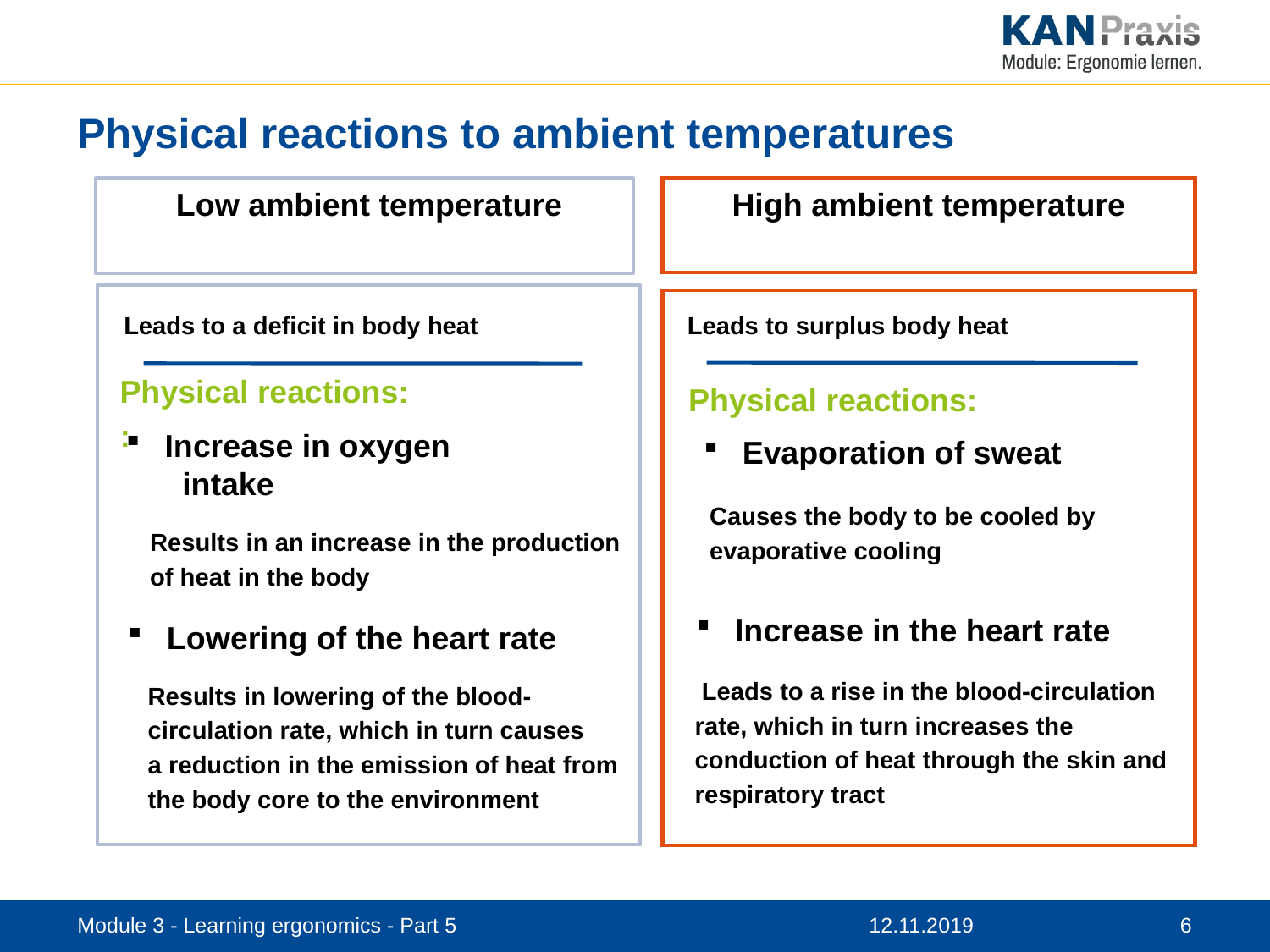

# Physical reactions to ambient temperatures

 Low ambient temperature
High ambient temperature

Leads to surplus body heat

Physical reactions:

 Evaporation of sweat
Causes the body to be cooled by
evaporative cooling

 Increase in the heart rate
 Leads to a rise in the blood-circulation
rate, which in turn increases the
conduction of heat through the skin and
respiratory tract

Leads to a deficit in body heat

Physical reactions:
:
 Increase in oxygen
   intake

Results in an increase in the production
of heat in the body

 Lowering of the heart rate
Results in lowering of the blood-
circulation rate, which in turn causes
a reduction in the emission of heat from
the body core to the environment
Module 3 - Learning ergonomics - Part 5
12.11.2019
6